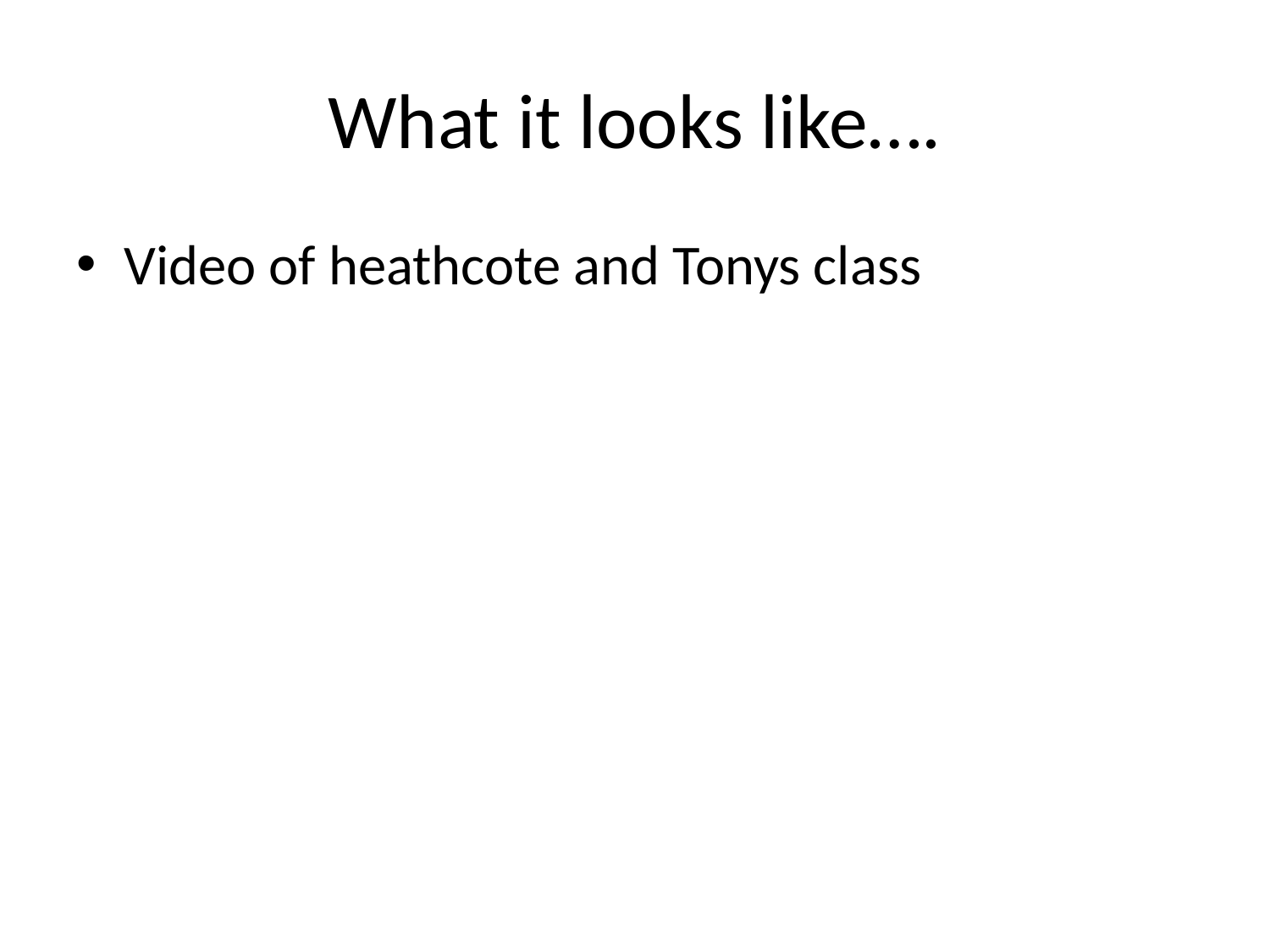

# What it looks like….
Video of heathcote and Tonys class